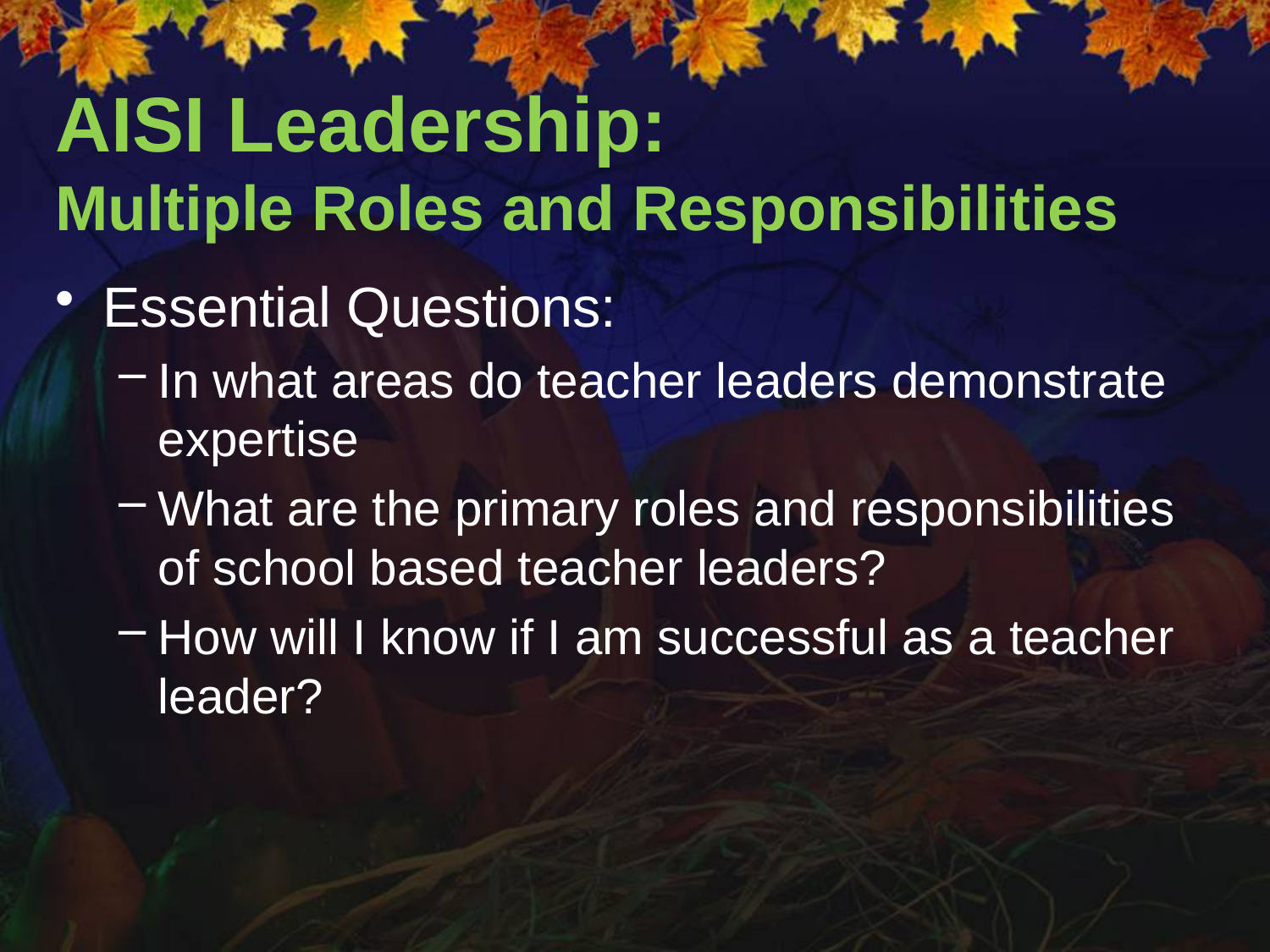

# AISI Leadership: Multiple Roles and Responsibilities
Essential Questions:
In what areas do teacher leaders demonstrate expertise
What are the primary roles and responsibilities of school based teacher leaders?
How will I know if I am successful as a teacher leader?